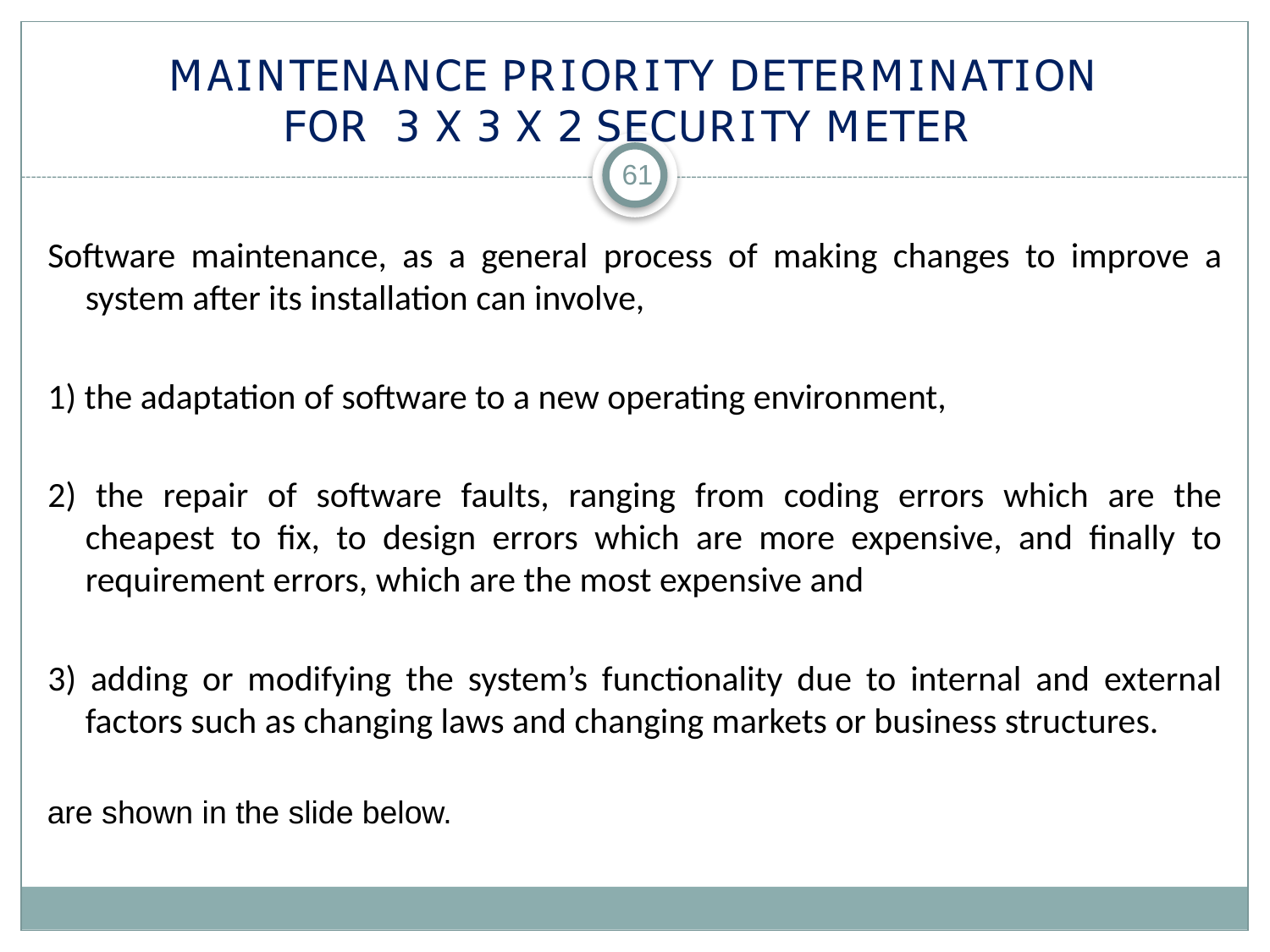

# Maintenance Priority Determination for  3 X 3 X 2 SECURITY METER
61
Software maintenance, as a general process of making changes to improve a system after its installation can involve,

1) the adaptation of software to a new operating environment,

2) the repair of software faults, ranging from coding errors which are the cheapest to fix, to design errors which are more expensive, and finally to requirement errors, which are the most expensive and

3) adding or modifying the system’s functionality due to internal and external factors such as changing laws and changing markets or business structures.

are shown in the slide below.